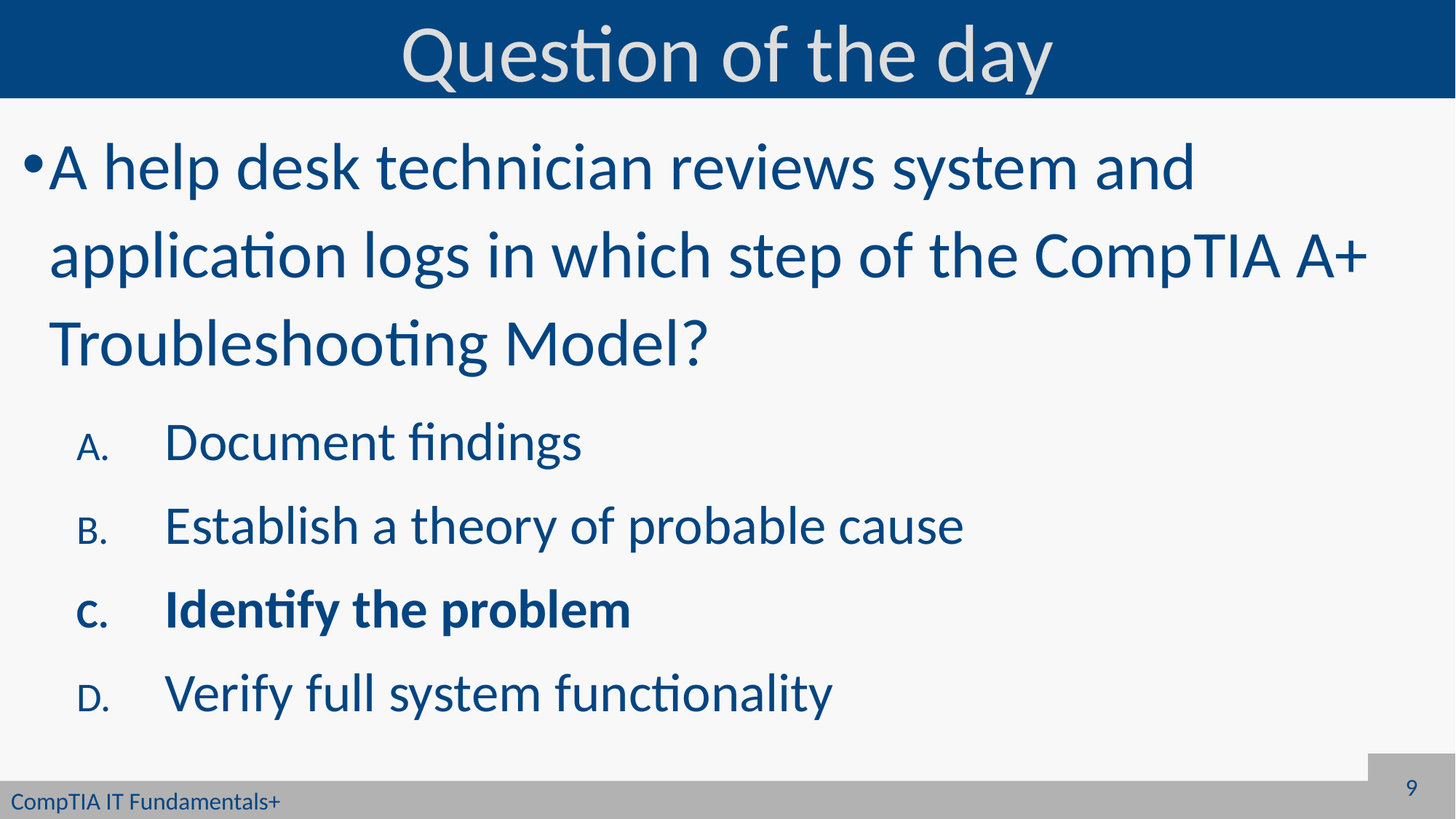

# Question of the day
A help desk technician reviews system and application logs in which step of the CompTIA A+ Troubleshooting Model?
Document findings
Establish a theory of probable cause
Identify the problem
Verify full system functionality
9
CompTIA IT Fundamentals+